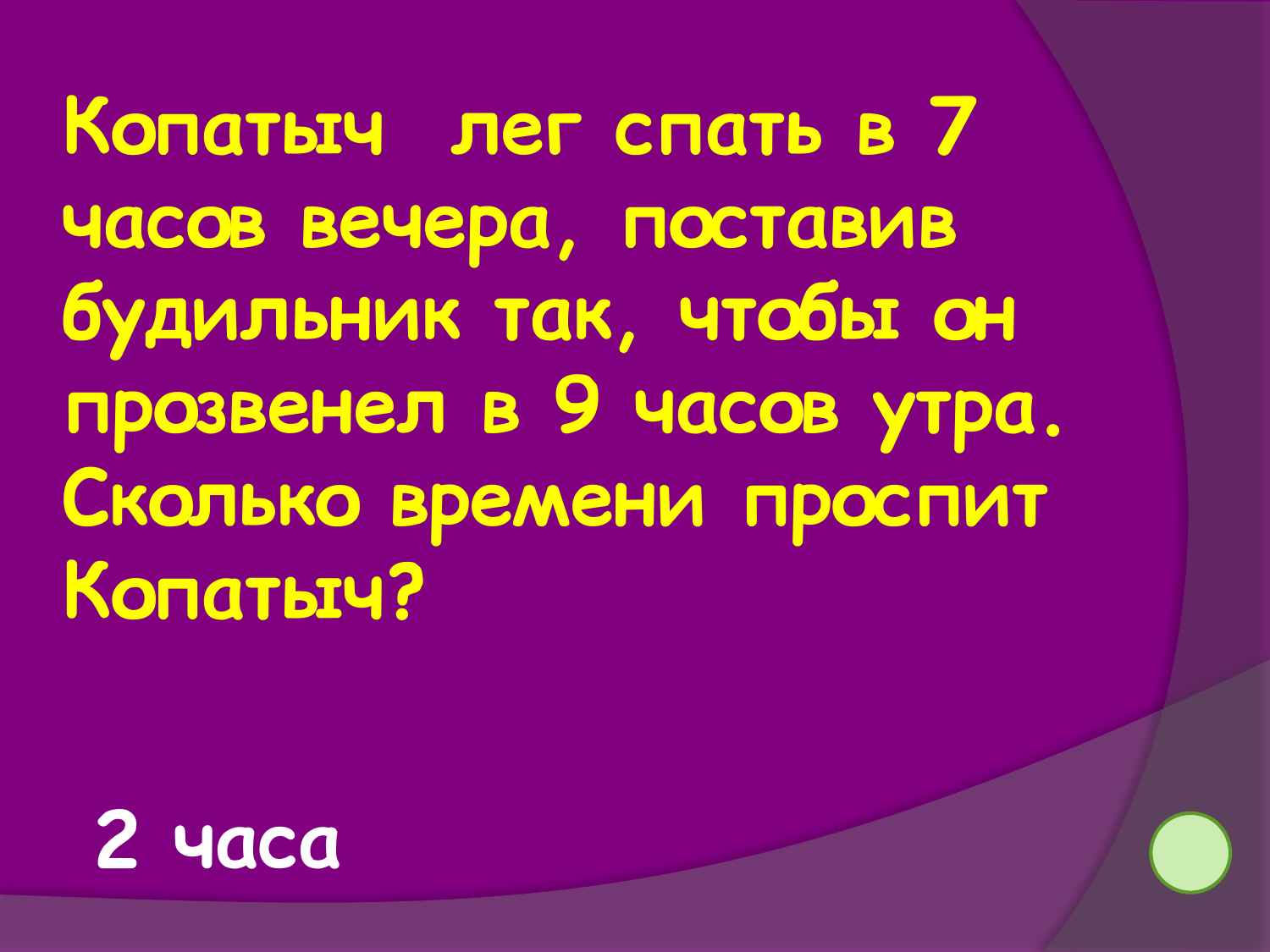

Копатыч  лег спать в 7 часов вечера, поставив будильник так, чтобы он прозвенел в 9 часов утра. Сколько времени проспит Копатыч?
2 часа